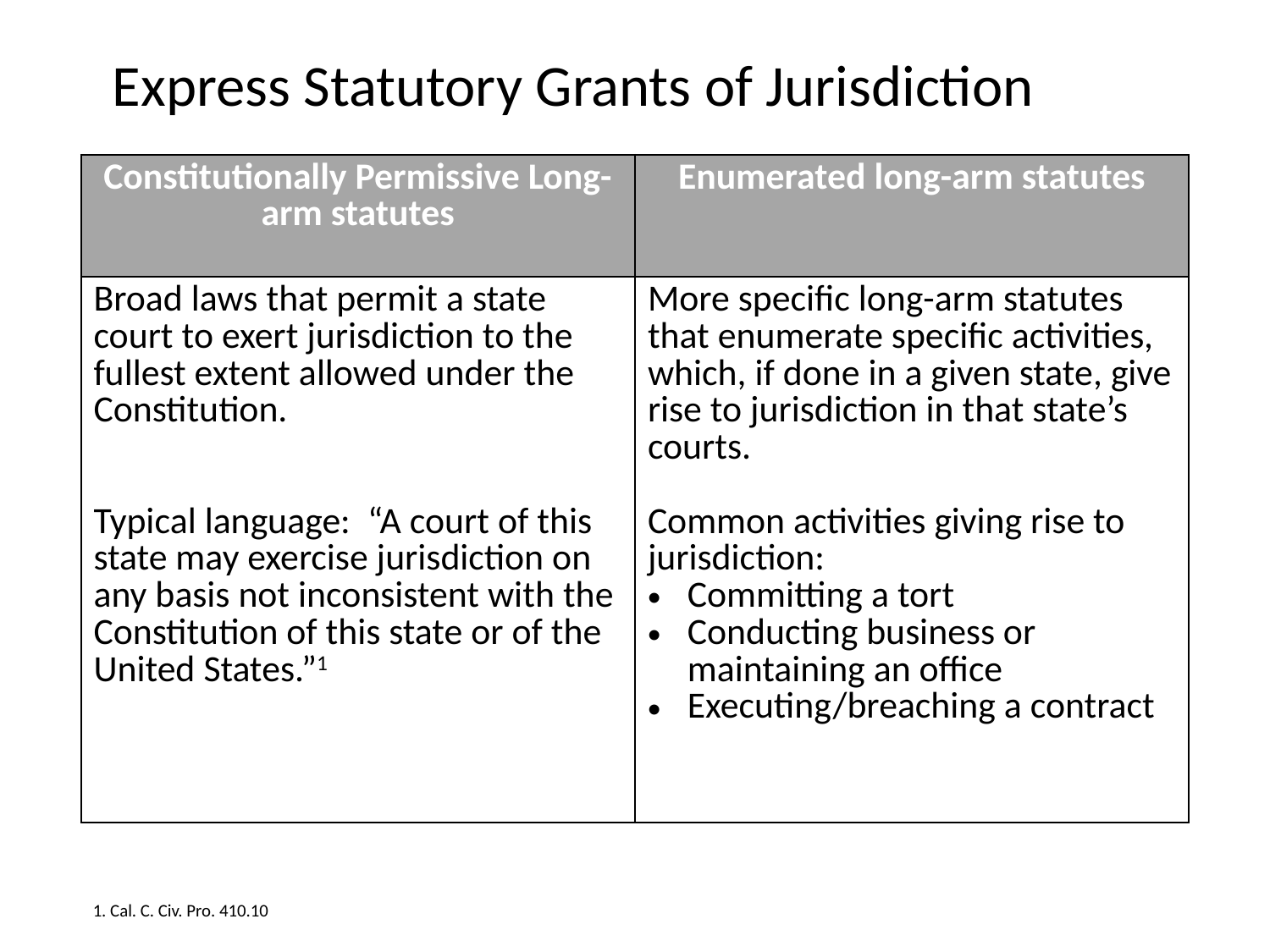

# Express Statutory Grants of Jurisdiction
| Constitutionally Permissive Long-arm statutes | Enumerated long-arm statutes |
| --- | --- |
| Broad laws that permit a state court to exert jurisdiction to the fullest extent allowed under the Constitution. Typical language: “A court of this state may exercise jurisdiction on any basis not inconsistent with the Constitution of this state or of the United States.”1 | More specific long-arm statutes that enumerate specific activities, which, if done in a given state, give rise to jurisdiction in that state’s courts. Common activities giving rise to jurisdiction: Committing a tort Conducting business or maintaining an office Executing/breaching a contract |
1. Cal. C. Civ. Pro. 410.10